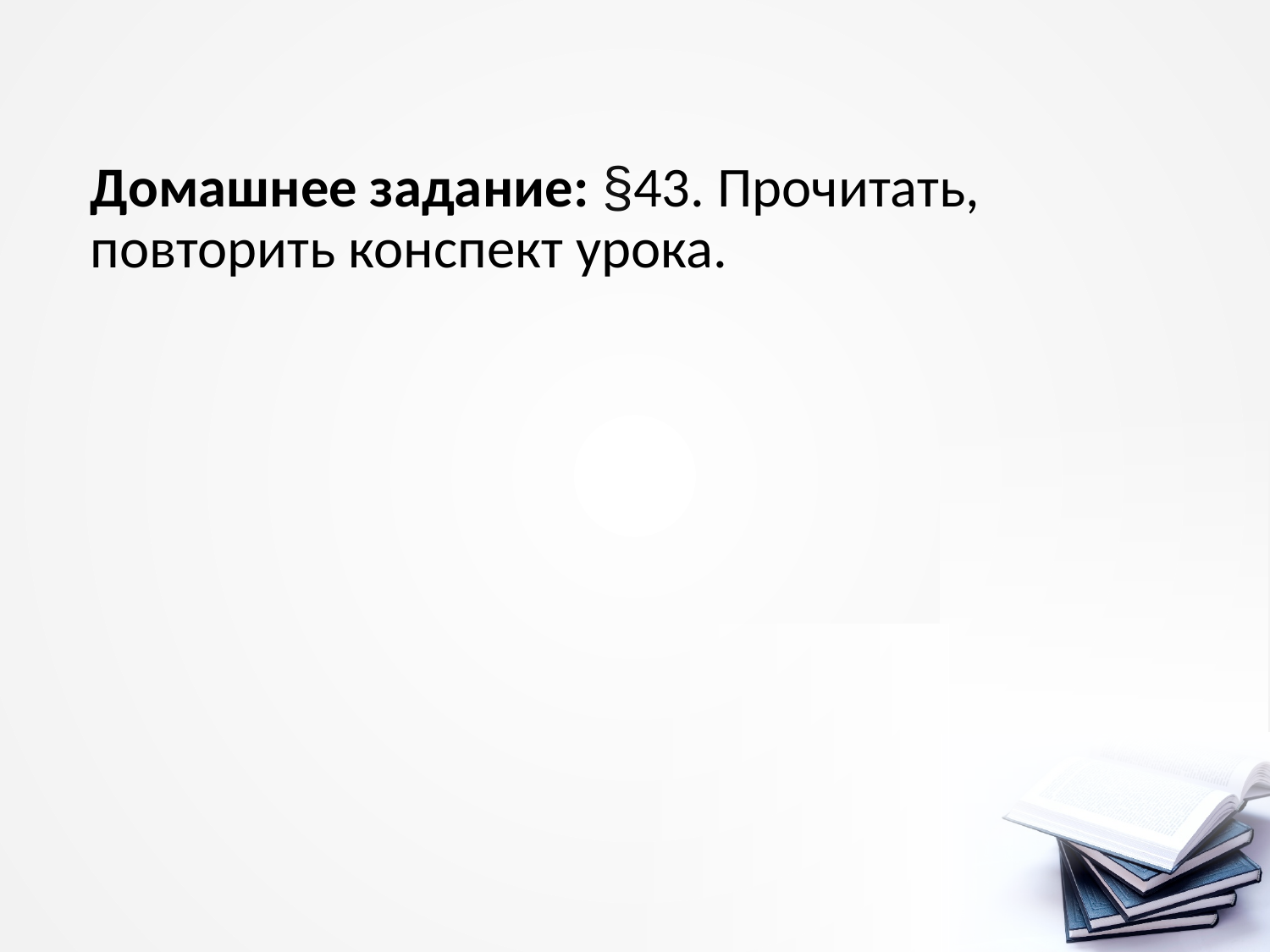

Домашнее задание: §43. Прочитать, повторить конспект урока.